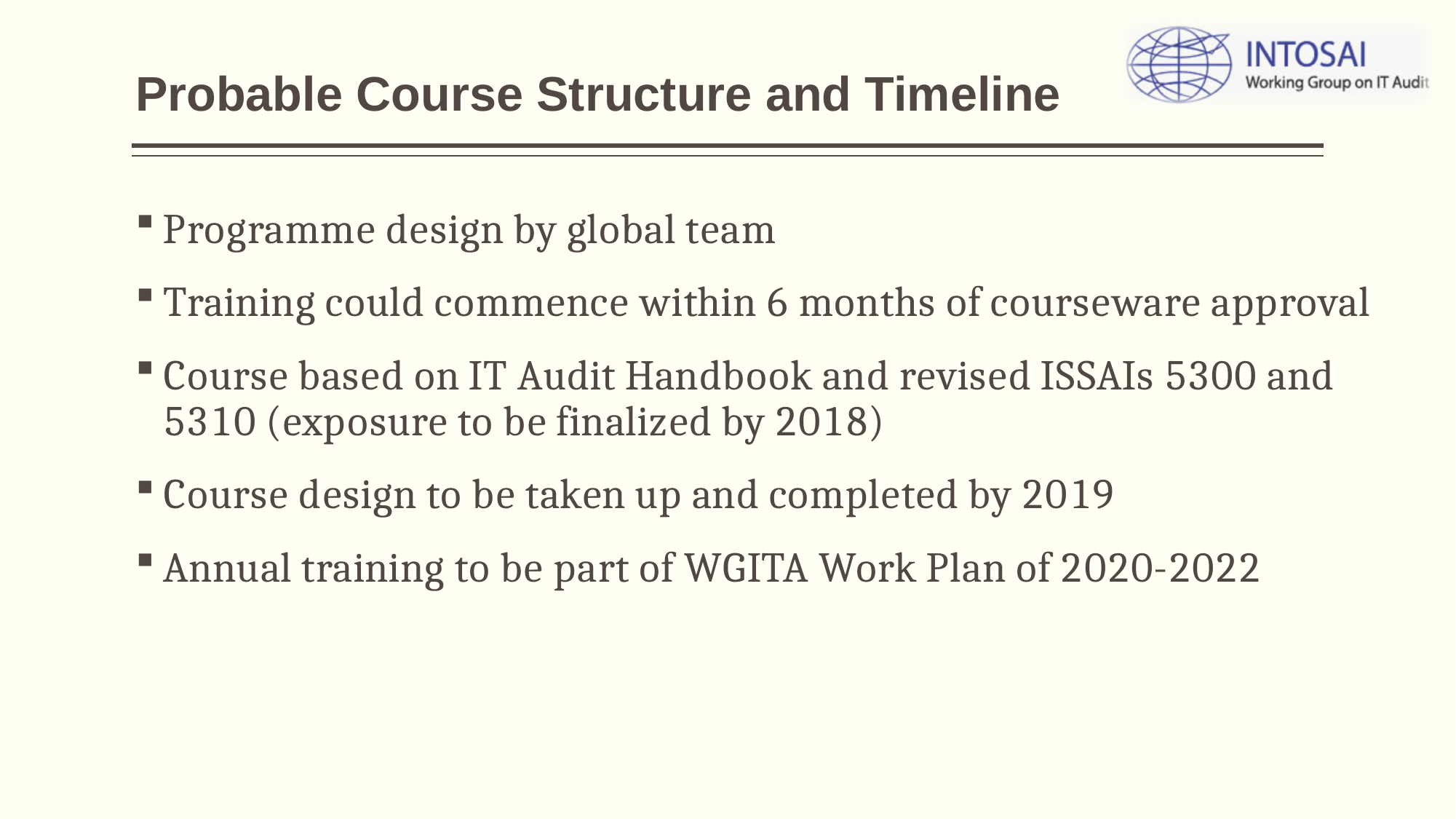

# Probable Course Structure and Timeline
Programme design by global team
Training could commence within 6 months of courseware approval
Course based on IT Audit Handbook and revised ISSAIs 5300 and 5310 (exposure to be finalized by 2018)
Course design to be taken up and completed by 2019
Annual training to be part of WGITA Work Plan of 2020-2022